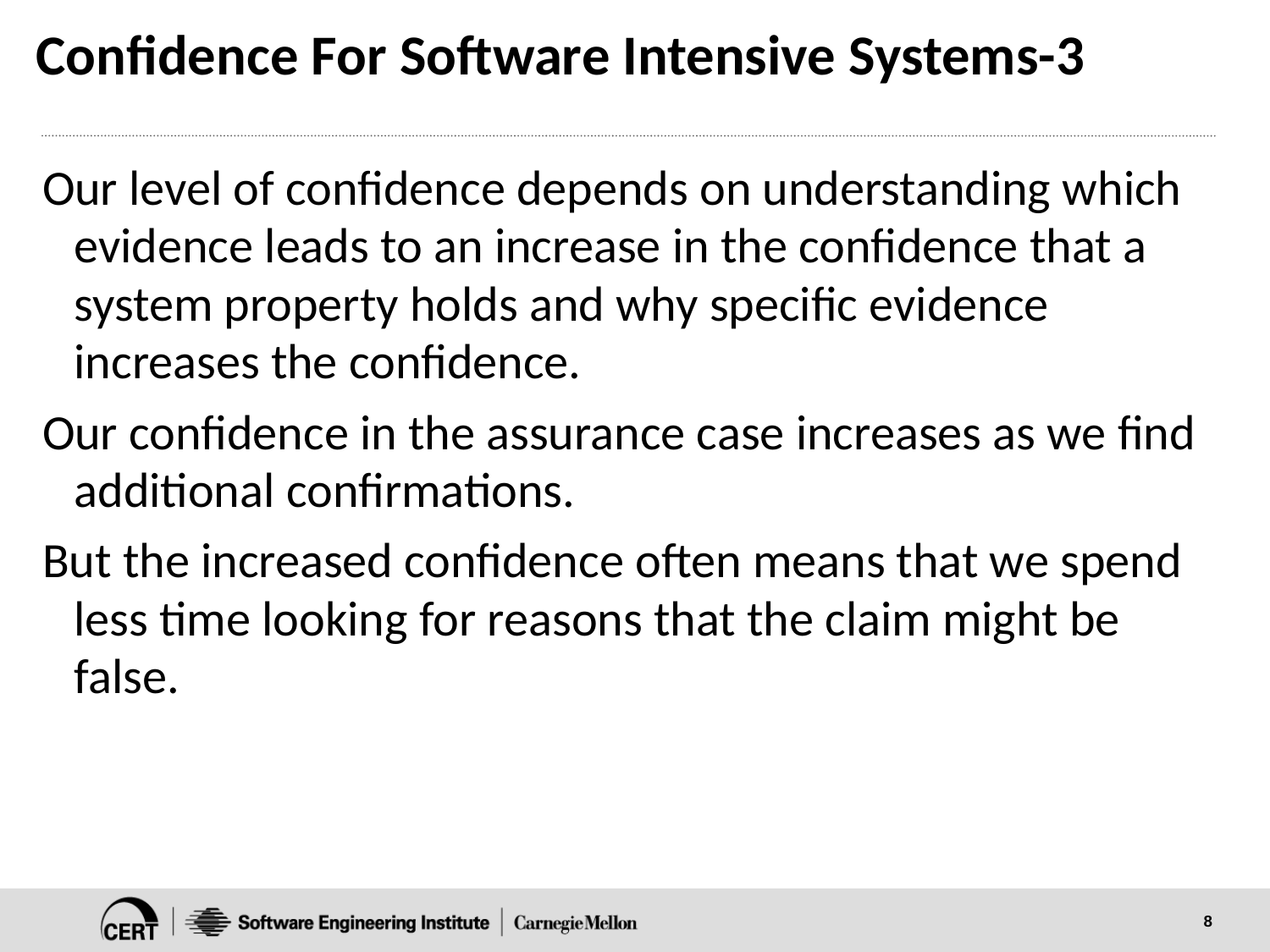

# Confidence For Software Intensive Systems-3
Our level of confidence depends on understanding which evidence leads to an increase in the confidence that a system property holds and why specific evidence increases the confidence.
Our confidence in the assurance case increases as we find additional confirmations.
But the increased confidence often means that we spend less time looking for reasons that the claim might be false.